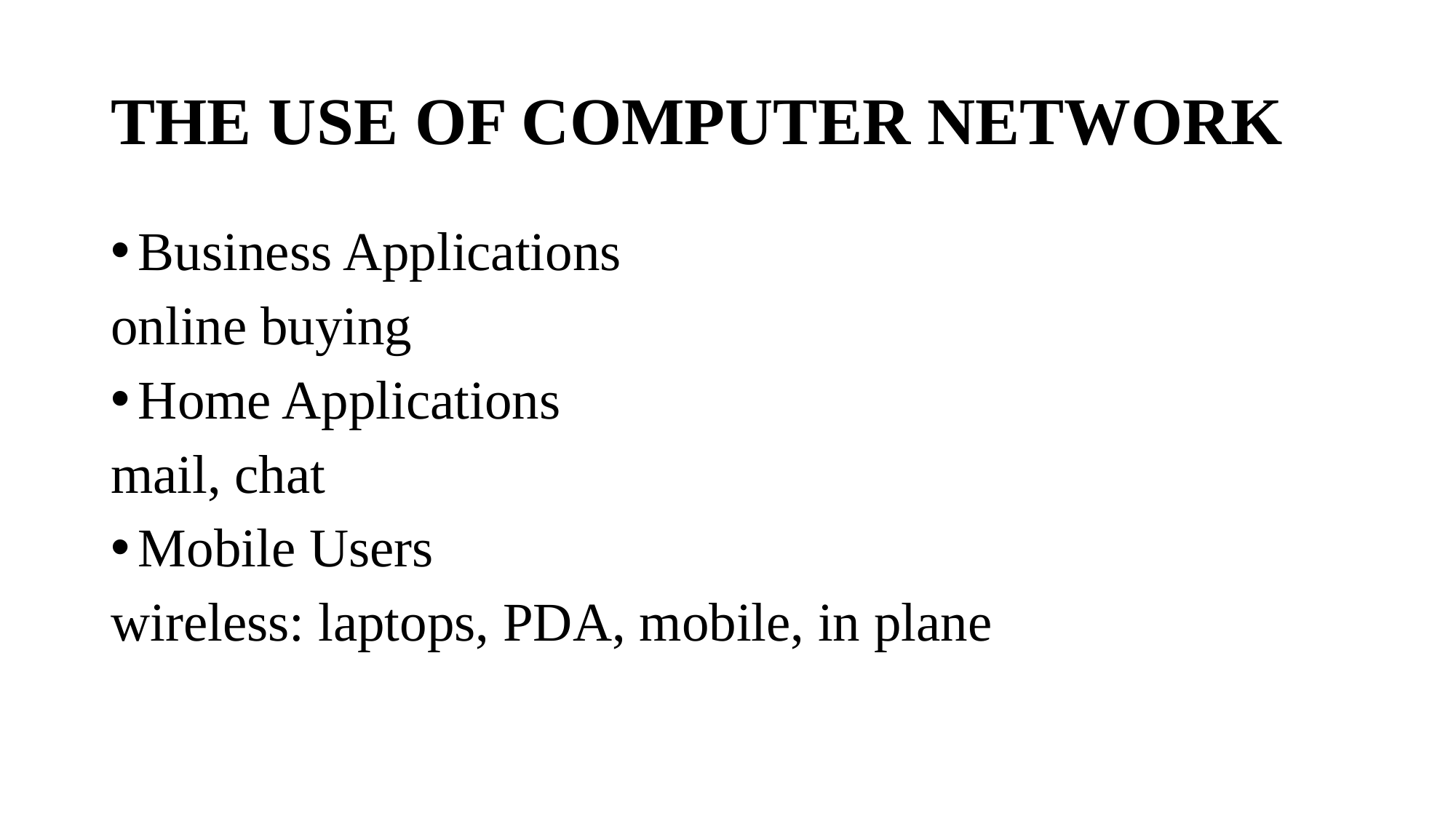

# THE USE OF COMPUTER NETWORK
Business Applications
online buying
Home Applications
mail, chat
Mobile Users
wireless: laptops, PDA, mobile, in plane